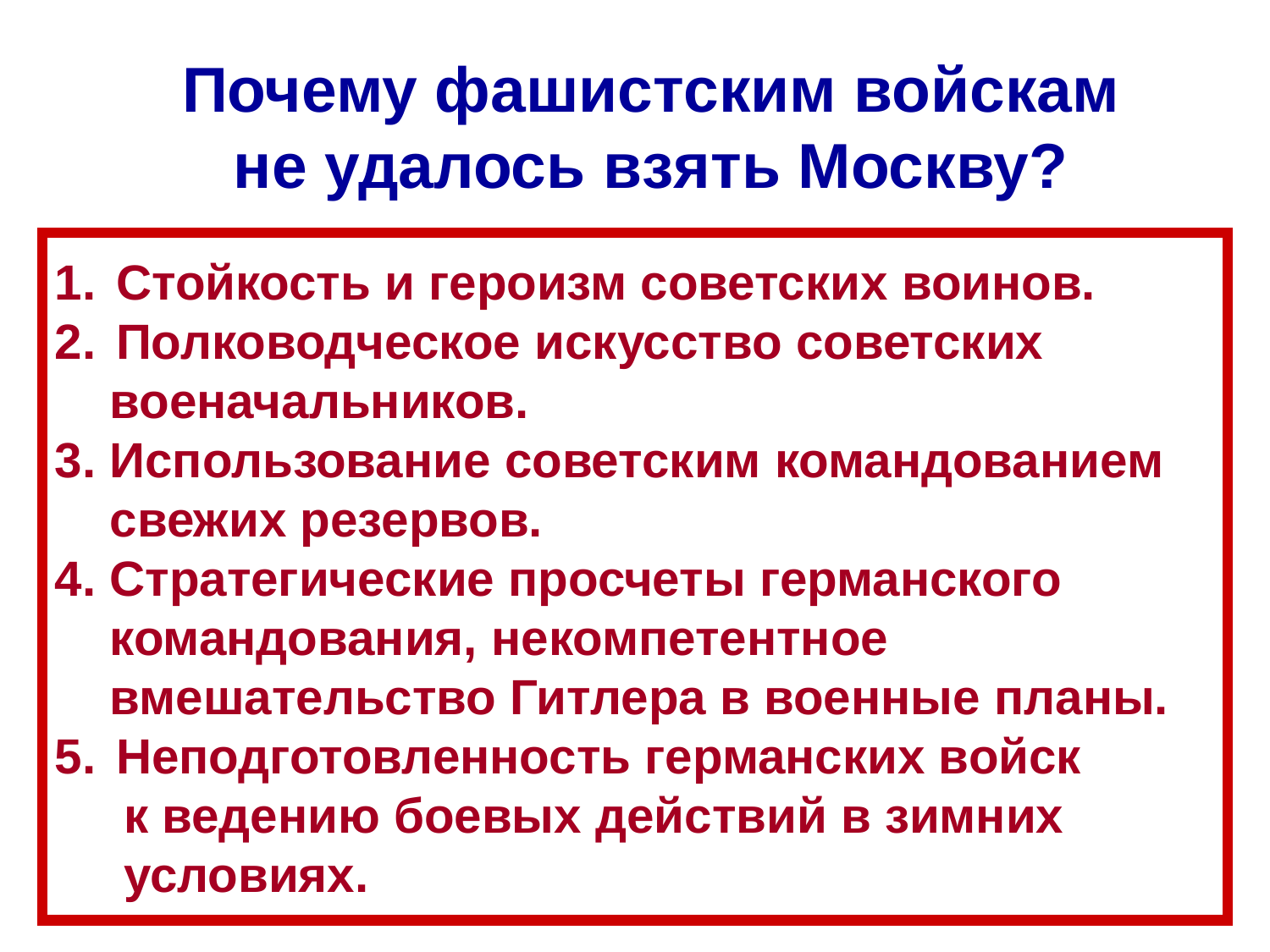

Почему фашистским войскам не удалось взять Москву?
 Стойкость и героизм советских воинов.
 Полководческое искусство советских
    военачальников.
3. Использование советским командованием
    свежих резервов.
4. Стратегические просчеты германского
    командования, некомпетентное
    вмешательство Гитлера в военные планы.
 Неподготовленность германских войск
     к ведению боевых действий в зимних
     условиях.